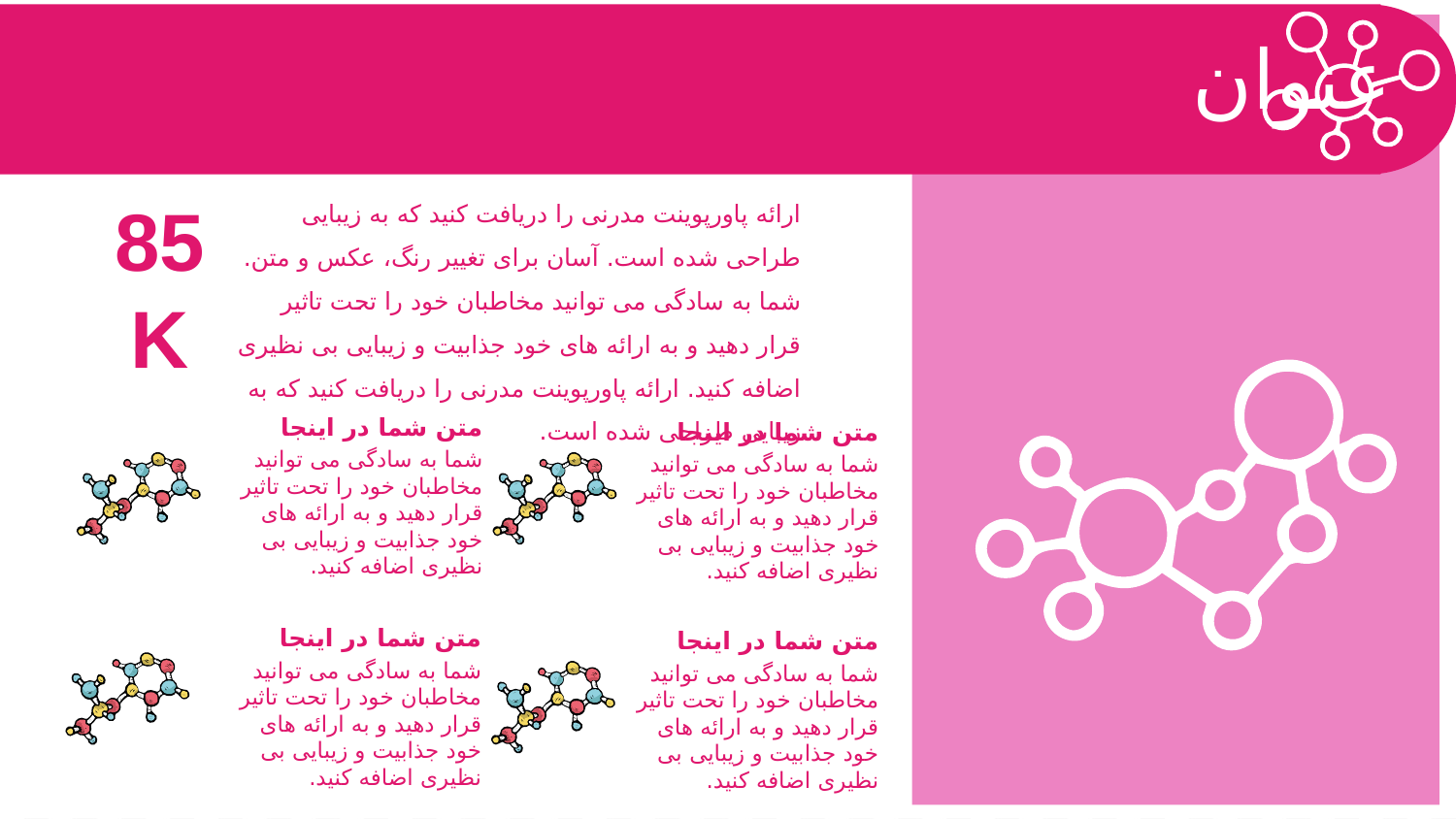

عنوان
ارائه پاورپوینت مدرنی را دریافت کنید که به زیبایی طراحی شده است. آسان برای تغییر رنگ، عکس و متن. شما به سادگی می توانید مخاطبان خود را تحت تاثیر قرار دهید و به ارائه های خود جذابیت و زیبایی بی نظیری اضافه کنید. ارائه پاورپوینت مدرنی را دریافت کنید که به زیبایی طراحی شده است.
85K

متن شما در اینجا
شما به سادگی می توانید مخاطبان خود را تحت تاثیر قرار دهید و به ارائه های خود جذابیت و زیبایی بی نظیری اضافه کنید.
متن شما در اینجا
شما به سادگی می توانید مخاطبان خود را تحت تاثیر قرار دهید و به ارائه های خود جذابیت و زیبایی بی نظیری اضافه کنید.

متن شما در اینجا
شما به سادگی می توانید مخاطبان خود را تحت تاثیر قرار دهید و به ارائه های خود جذابیت و زیبایی بی نظیری اضافه کنید.
متن شما در اینجا
شما به سادگی می توانید مخاطبان خود را تحت تاثیر قرار دهید و به ارائه های خود جذابیت و زیبایی بی نظیری اضافه کنید.